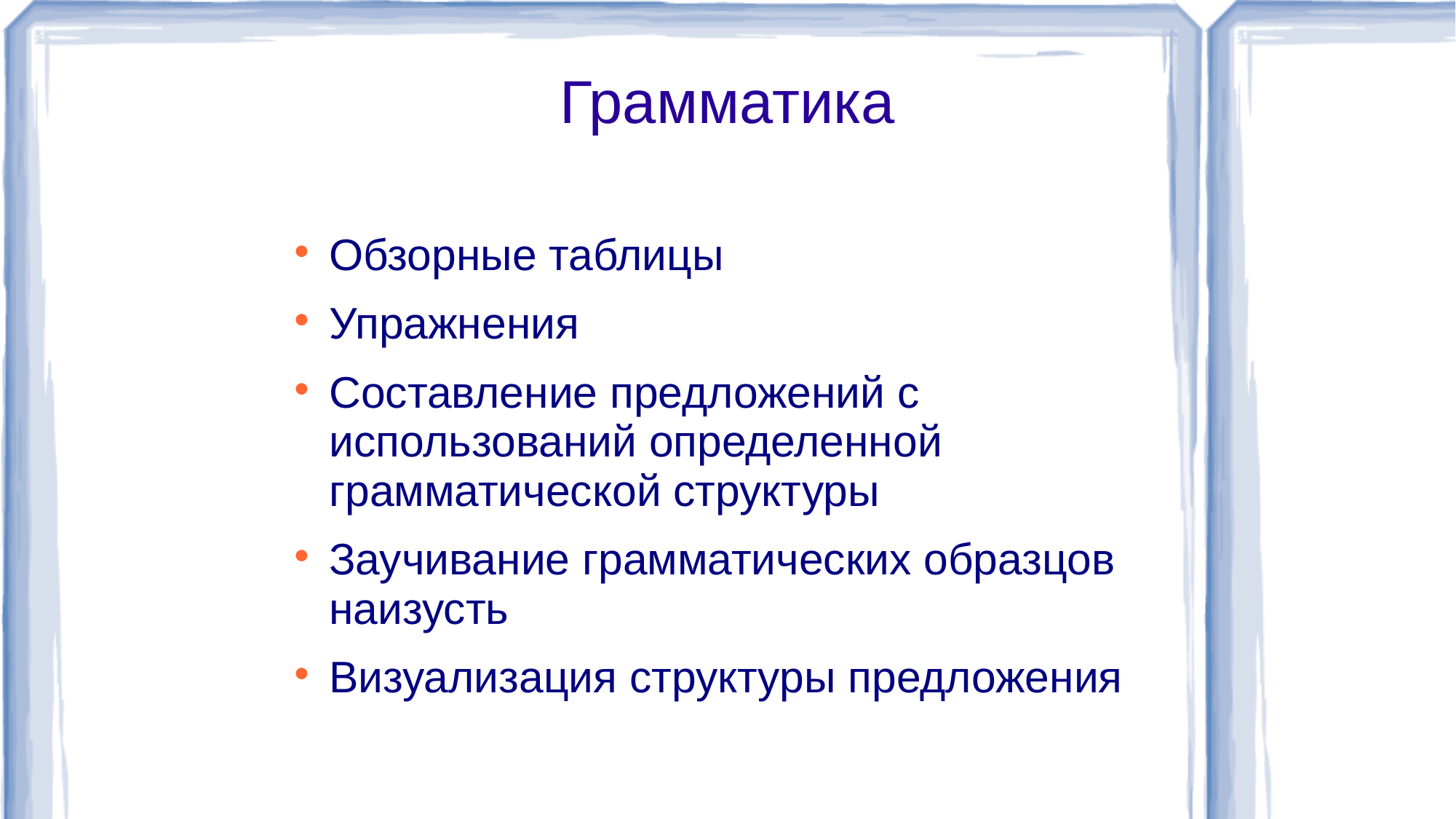

# Грамматика
Обзорные таблицы
Упражнения
Составление предложений с использований определенной грамматической структуры
Заучивание грамматических образцов наизусть
Визуализация структуры предложения